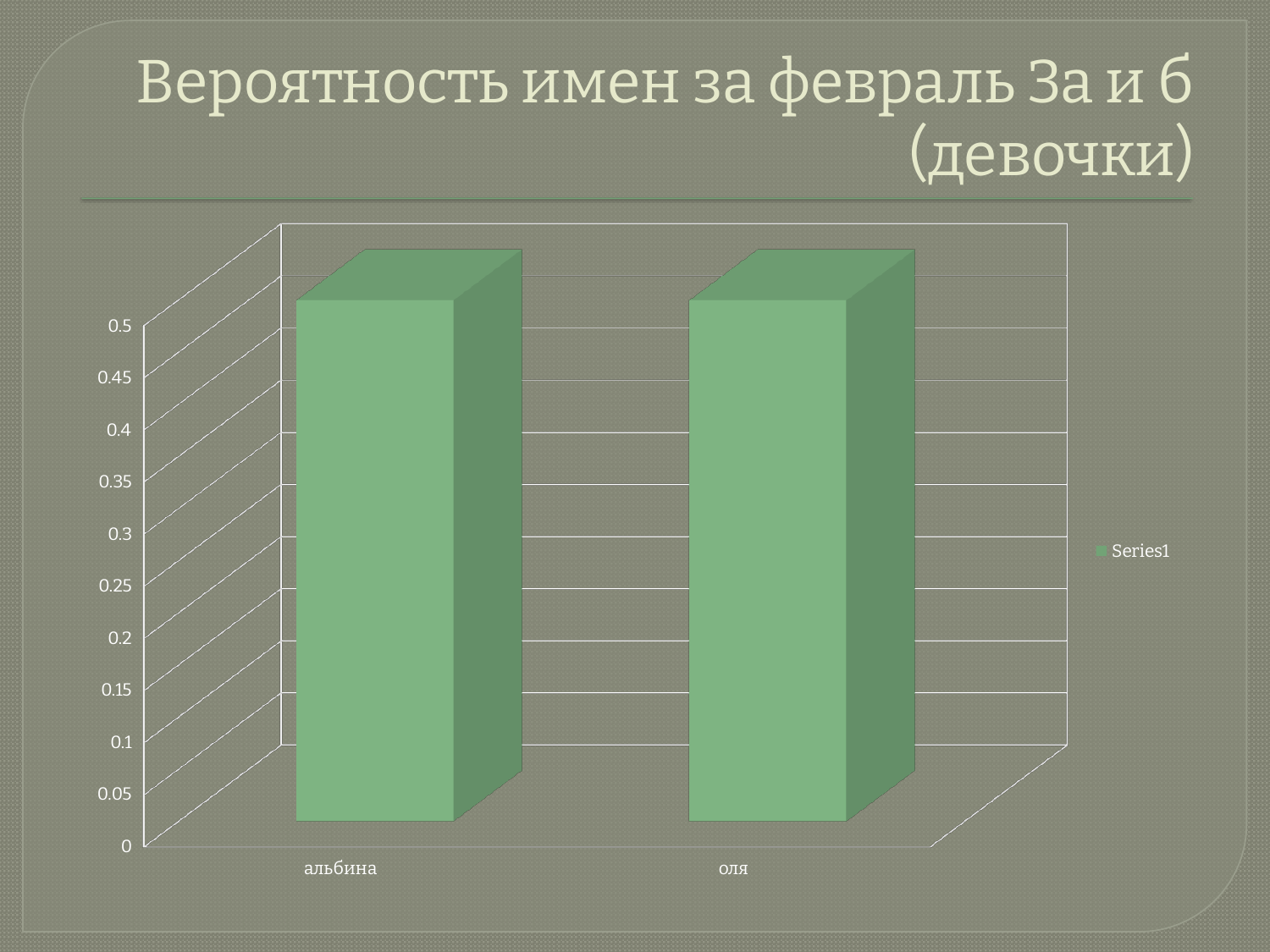

# Вероятность имен за февраль 3а и б (девочки)

[unsupported chart]